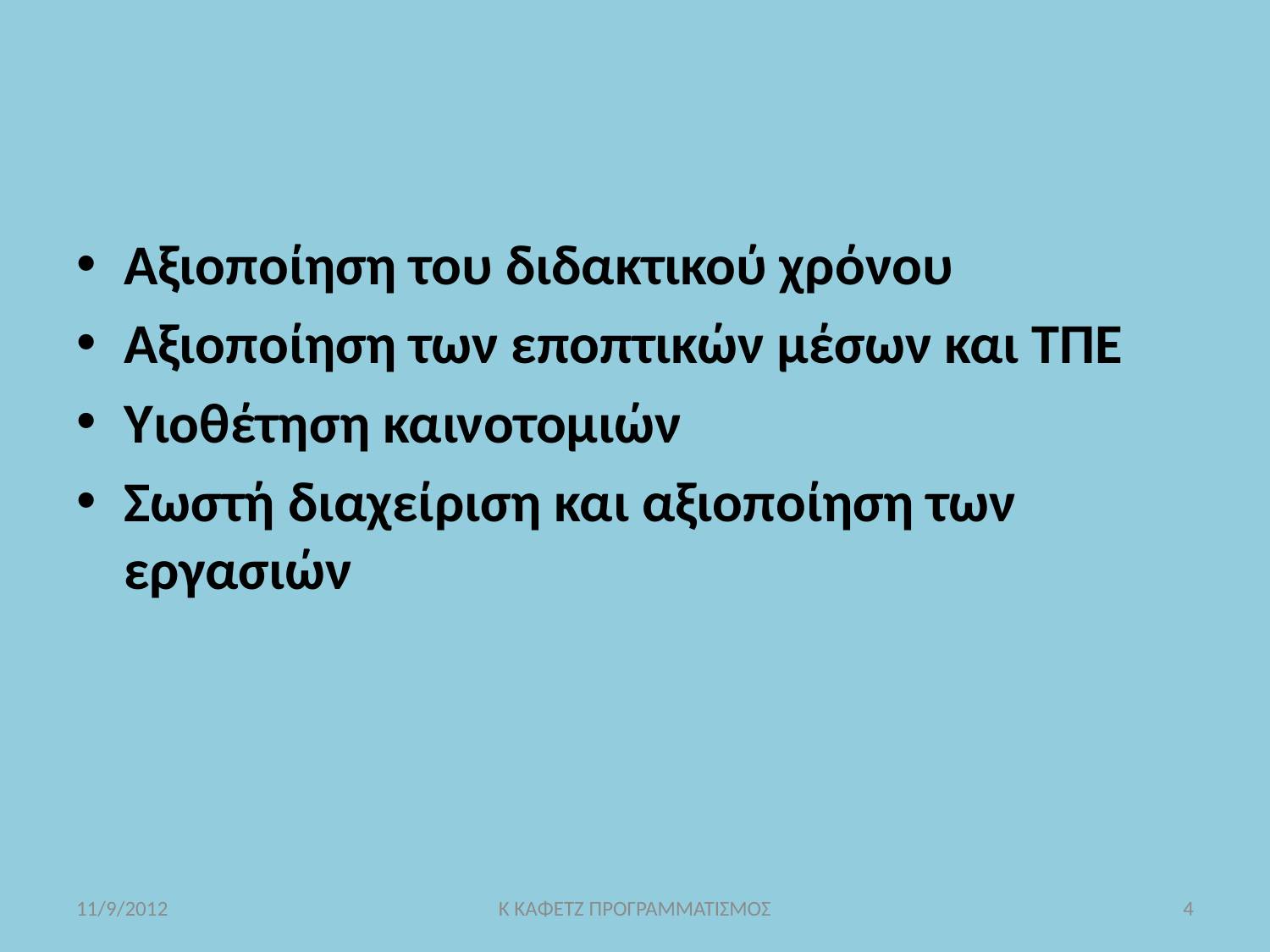

#
Αξιοποίηση του διδακτικού χρόνου
Αξιοποίηση των εποπτικών μέσων και ΤΠΕ
Υιοθέτηση καινοτομιών
Σωστή διαχείριση και αξιοποίηση των εργασιών

11/9/2012
Κ ΚΑΦΕΤΖ ΠΡΟΓΡΑΜΜΑΤΙΣΜΟΣ
4